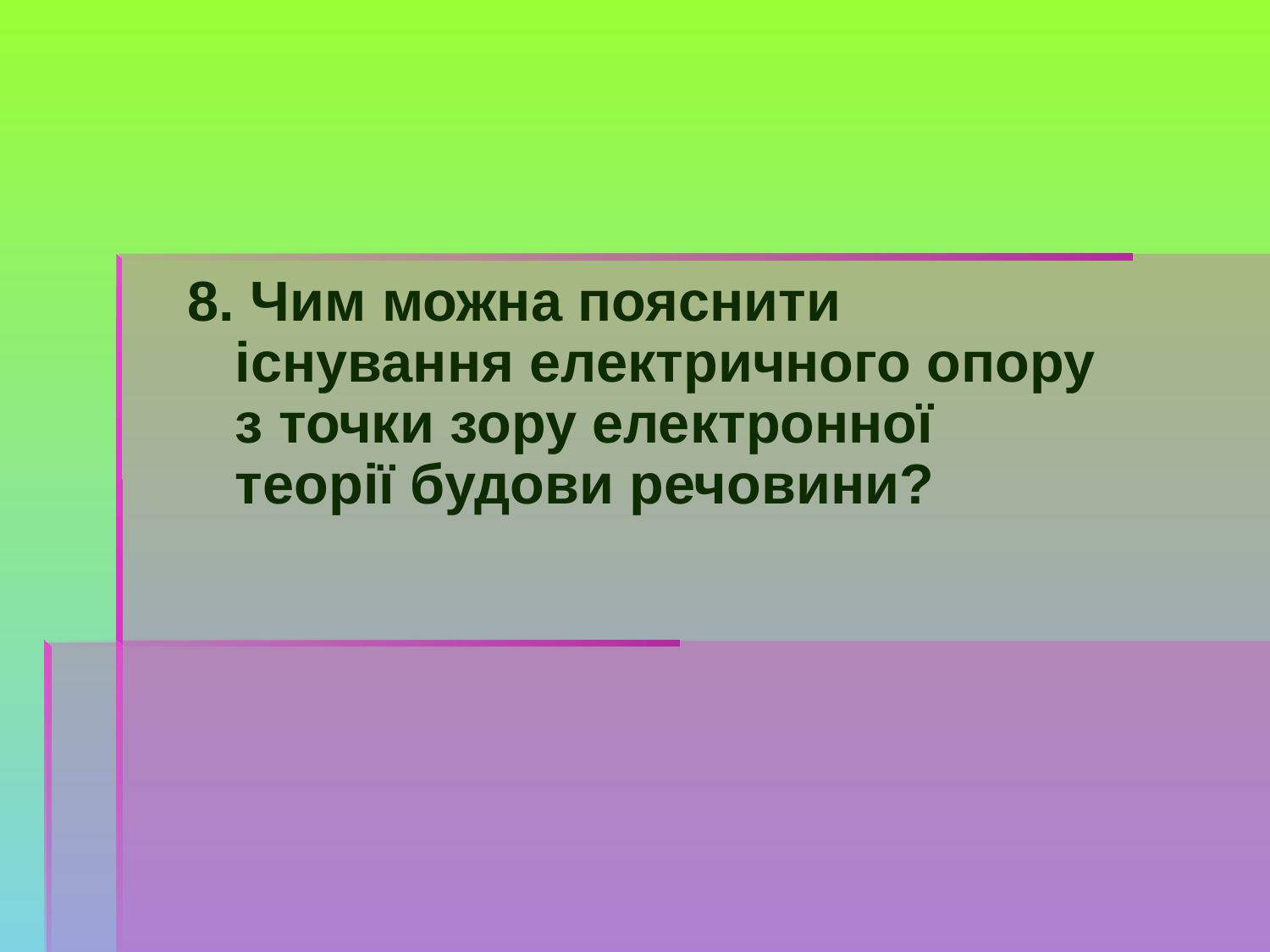

#
8. Чим можна пояснити існування електричного опору з точки зору електронної теорії будови речовини?